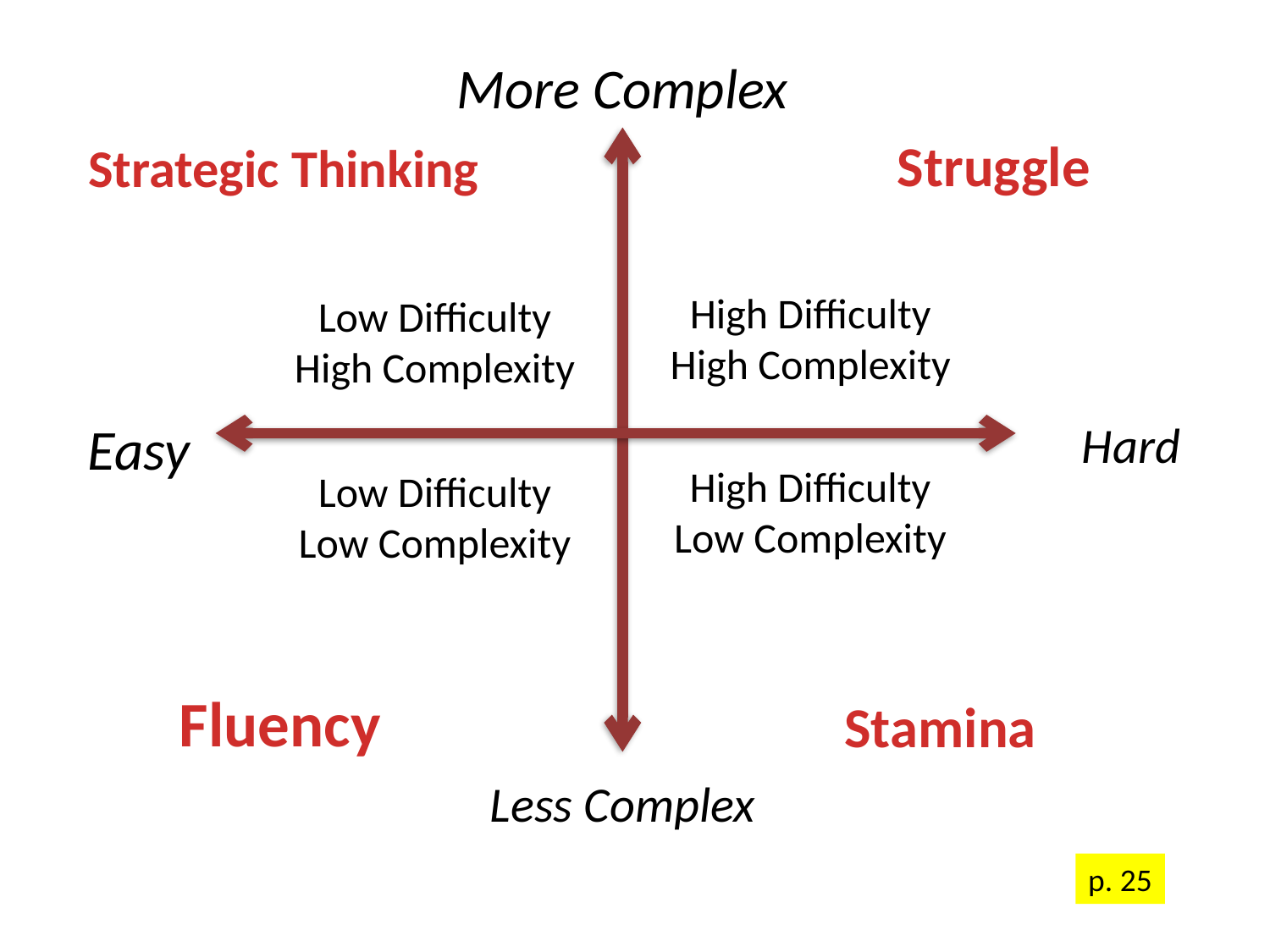

More Complex
Struggle
Strategic Thinking
High Difficulty
High Complexity
Low Difficulty
High Complexity

Easy
Hard
High Difficulty
Low Complexity
Low Difficulty
Low Complexity
Fluency
Stamina
Less Complex
p. 25